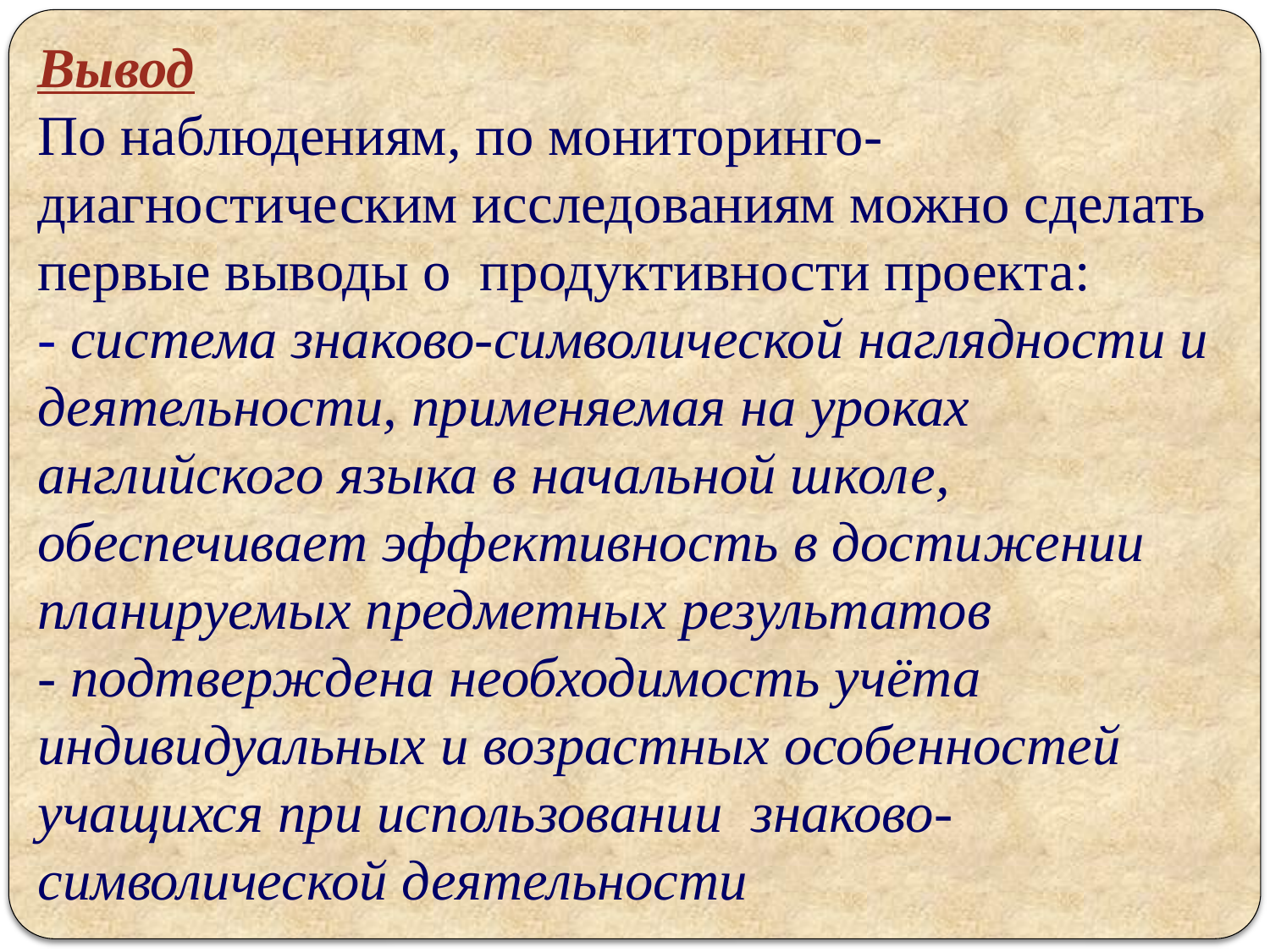

# Вывод По наблюдениям, по мониторинго-диагностическим исследованиям можно сделать первые выводы о  продуктивности проекта: - система знаково-символической наглядности и деятельности, применяемая на уроках английского языка в начальной школе, обеспечивает эффективность в достижении планируемых предметных результатов - подтверждена необходимость учёта индивидуальных и возрастных особенностей учащихся при использовании  знаково-символической деятельности